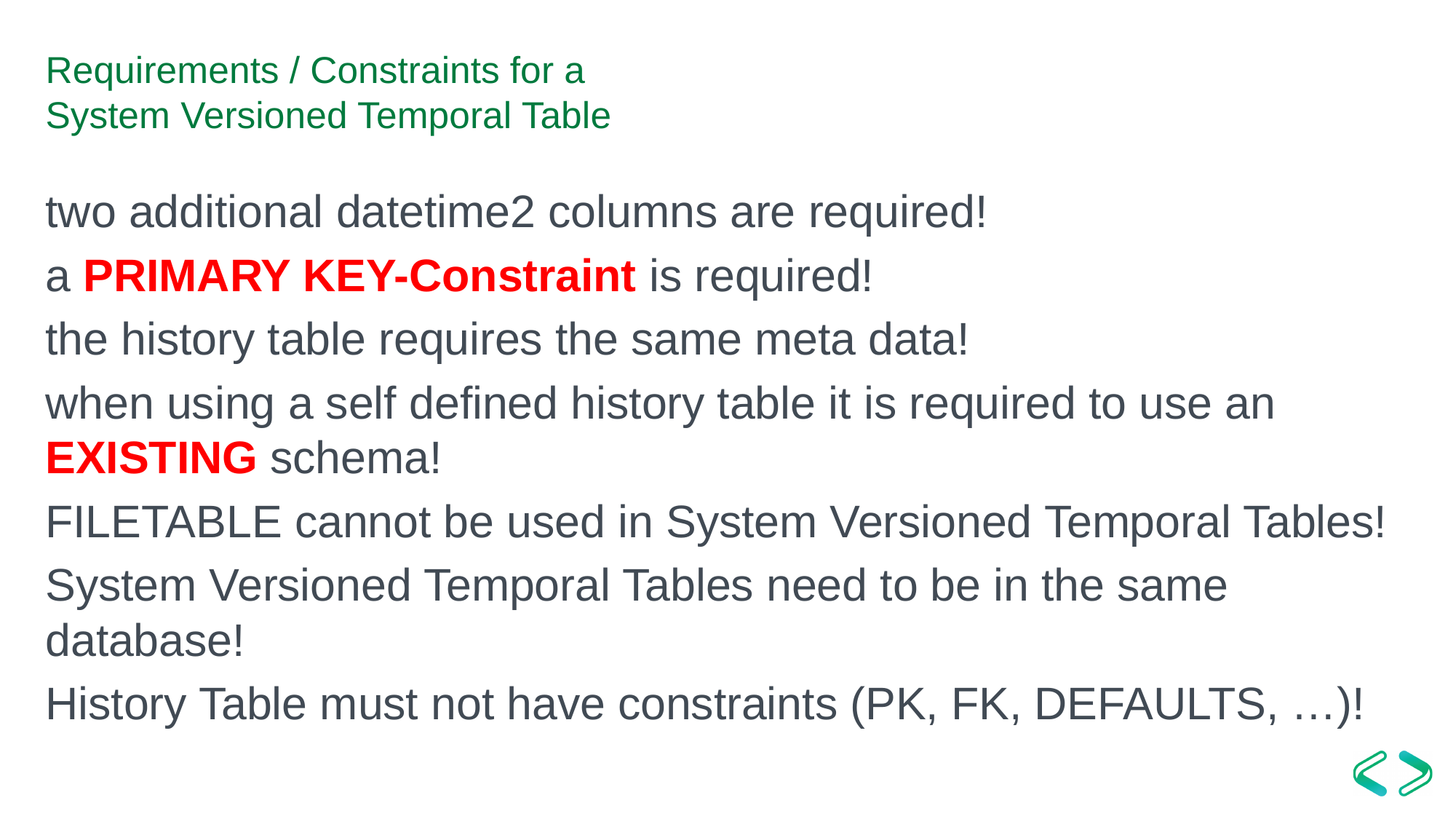

# Requirements / Constraints for a System Versioned Temporal Table
two additional datetime2 columns are required!
a PRIMARY KEY-Constraint is required!
the history table requires the same meta data!
when using a self defined history table it is required to use an EXISTING schema!
FILETABLE cannot be used in System Versioned Temporal Tables!
System Versioned Temporal Tables need to be in the same database!
History Table must not have constraints (PK, FK, DEFAULTS, …)!